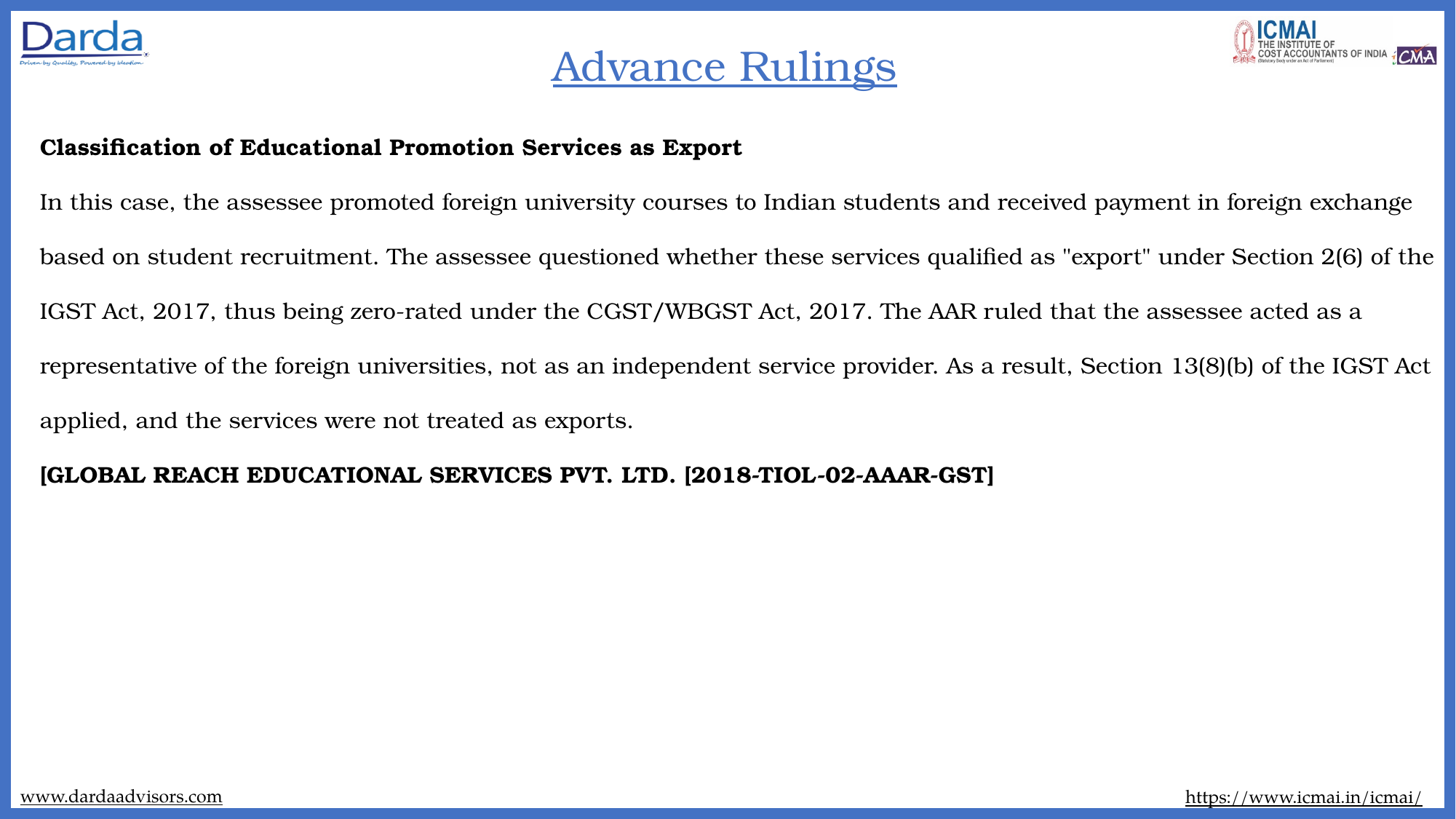

Advance Rulings
Classification of Educational Promotion Services as Export
In this case, the assessee promoted foreign university courses to Indian students and received payment in foreign exchange based on student recruitment. The assessee questioned whether these services qualified as "export" under Section 2(6) of the IGST Act, 2017, thus being zero-rated under the CGST/WBGST Act, 2017. The AAR ruled that the assessee acted as a representative of the foreign universities, not as an independent service provider. As a result, Section 13(8)(b) of the IGST Act applied, and the services were not treated as exports.
[GLOBAL REACH EDUCATIONAL SERVICES PVT. LTD. [2018-TIOL-02-AAAR-GST]